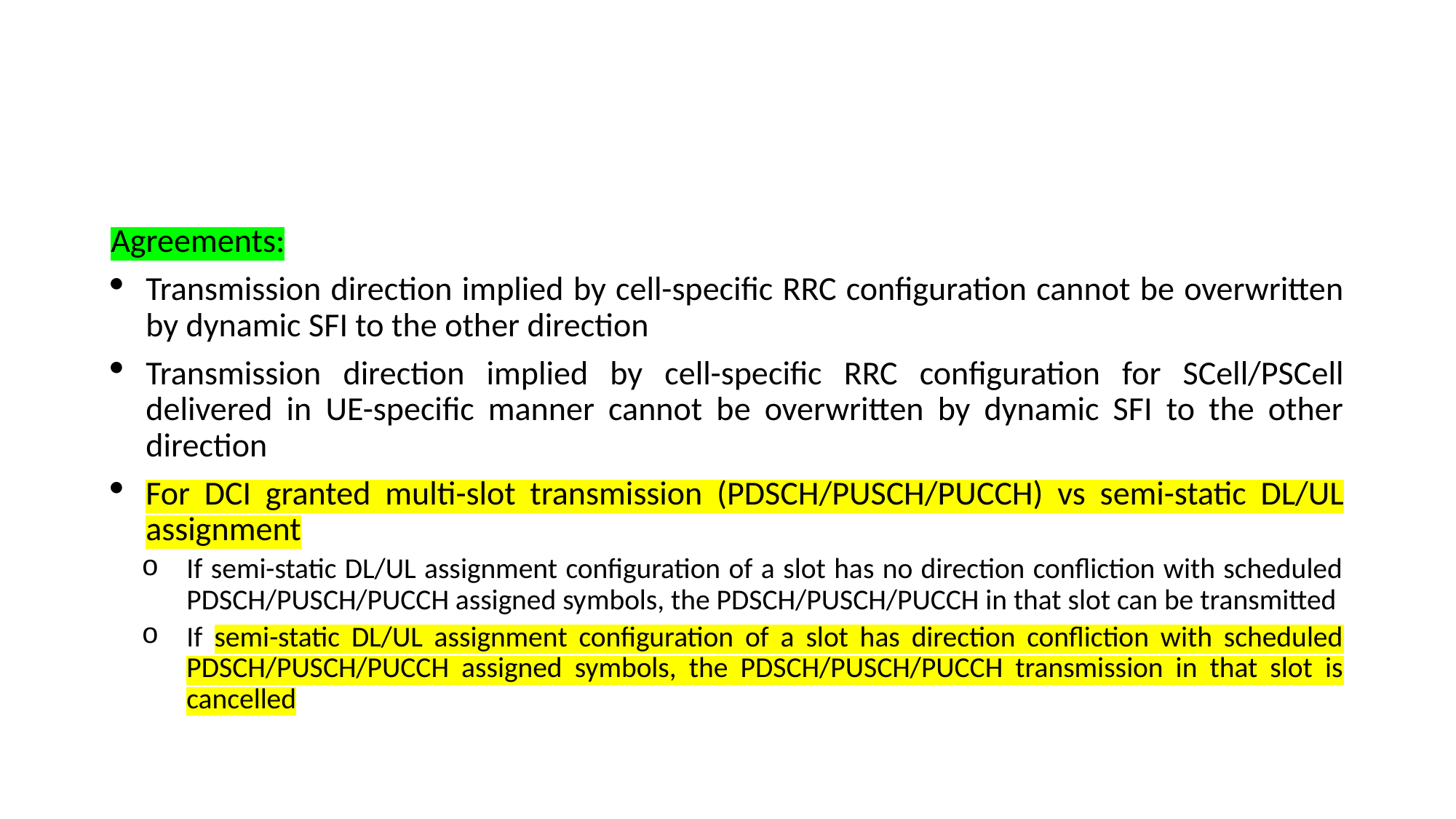

#
Agreements:
Transmission direction implied by cell-specific RRC configuration cannot be overwritten by dynamic SFI to the other direction
Transmission direction implied by cell-specific RRC configuration for SCell/PSCell delivered in UE-specific manner cannot be overwritten by dynamic SFI to the other direction
For DCI granted multi-slot transmission (PDSCH/PUSCH/PUCCH) vs semi-static DL/UL assignment
If semi-static DL/UL assignment configuration of a slot has no direction confliction with scheduled PDSCH/PUSCH/PUCCH assigned symbols, the PDSCH/PUSCH/PUCCH in that slot can be transmitted
If semi-static DL/UL assignment configuration of a slot has direction confliction with scheduled PDSCH/PUSCH/PUCCH assigned symbols, the PDSCH/PUSCH/PUCCH transmission in that slot is cancelled